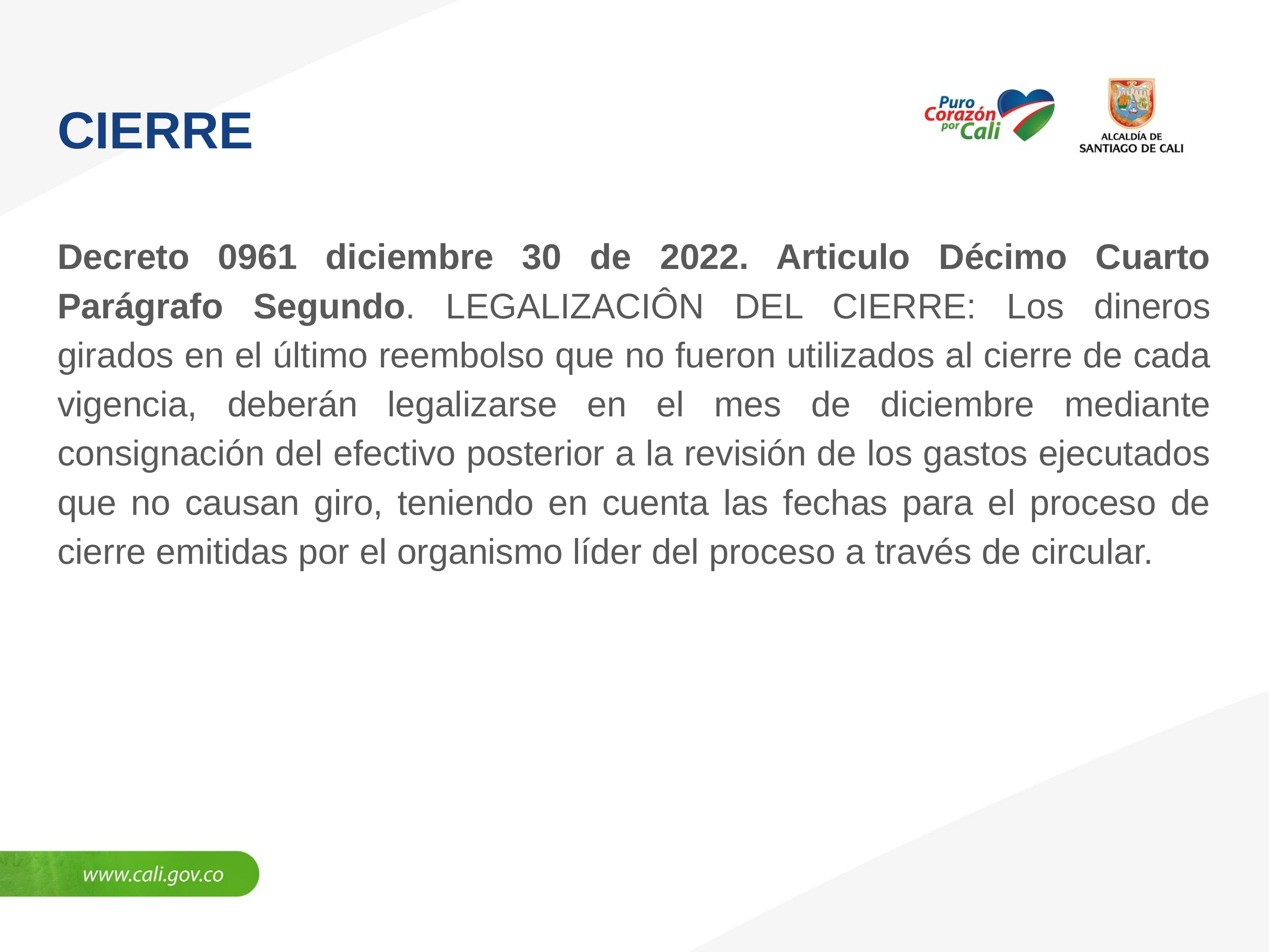

# CIERRE
Decreto 0961 diciembre 30 de 2022. Articulo Décimo Cuarto Parágrafo Segundo. LEGALIZACIÔN DEL CIERRE: Los dineros girados en el último reembolso que no fueron utilizados al cierre de cada vigencia, deberán legalizarse en el mes de diciembre mediante consignación del efectivo posterior a la revisión de los gastos ejecutados que no causan giro, teniendo en cuenta las fechas para el proceso de cierre emitidas por el organismo líder del proceso a través de circular.